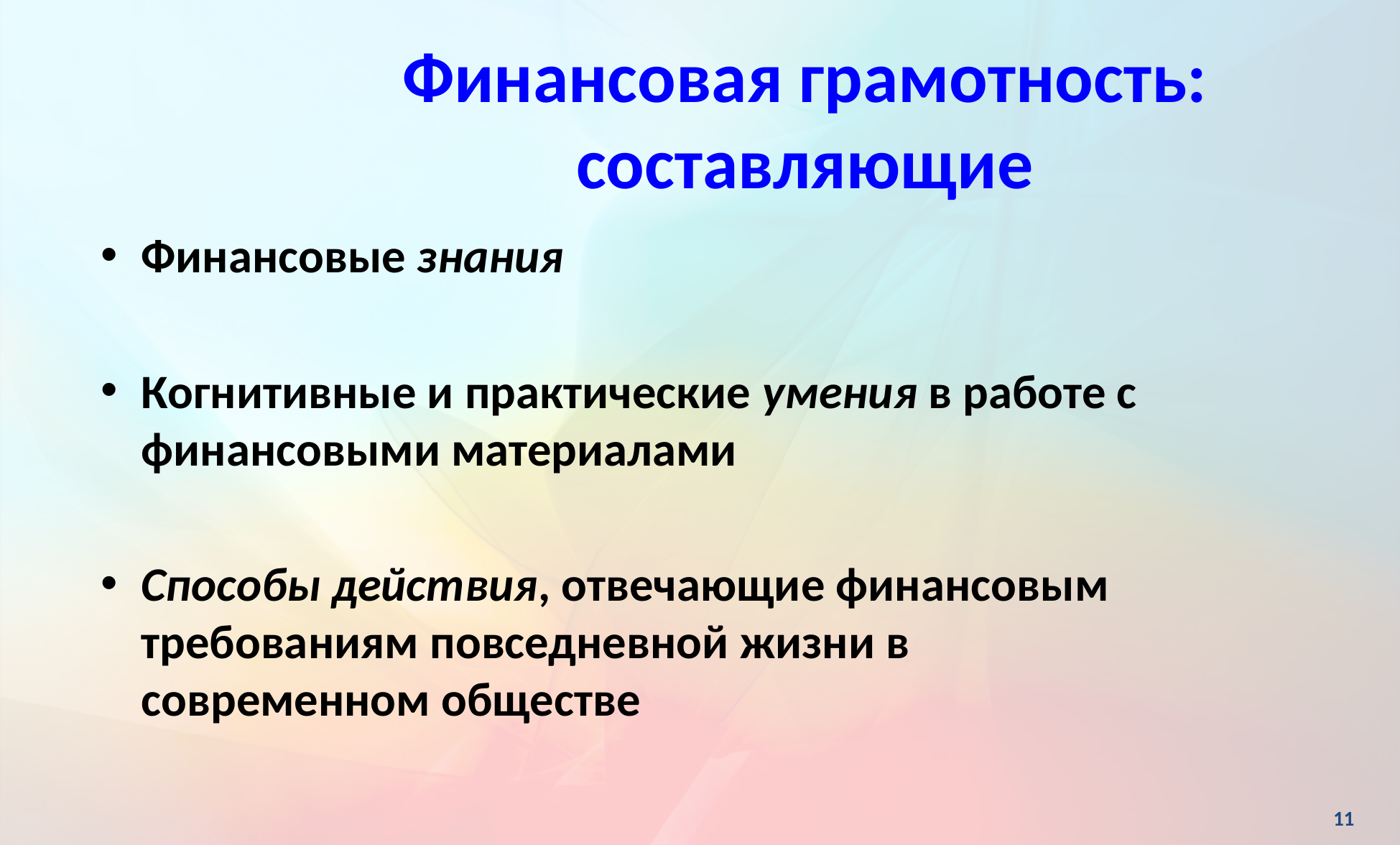

Финансовая грамотность: составляющие
Финансовые знания

Когнитивные и практические умения в работе с финансовыми материалами

Способы действия, отвечающие финансовым требованиям повседневной жизни в современном обществе

11